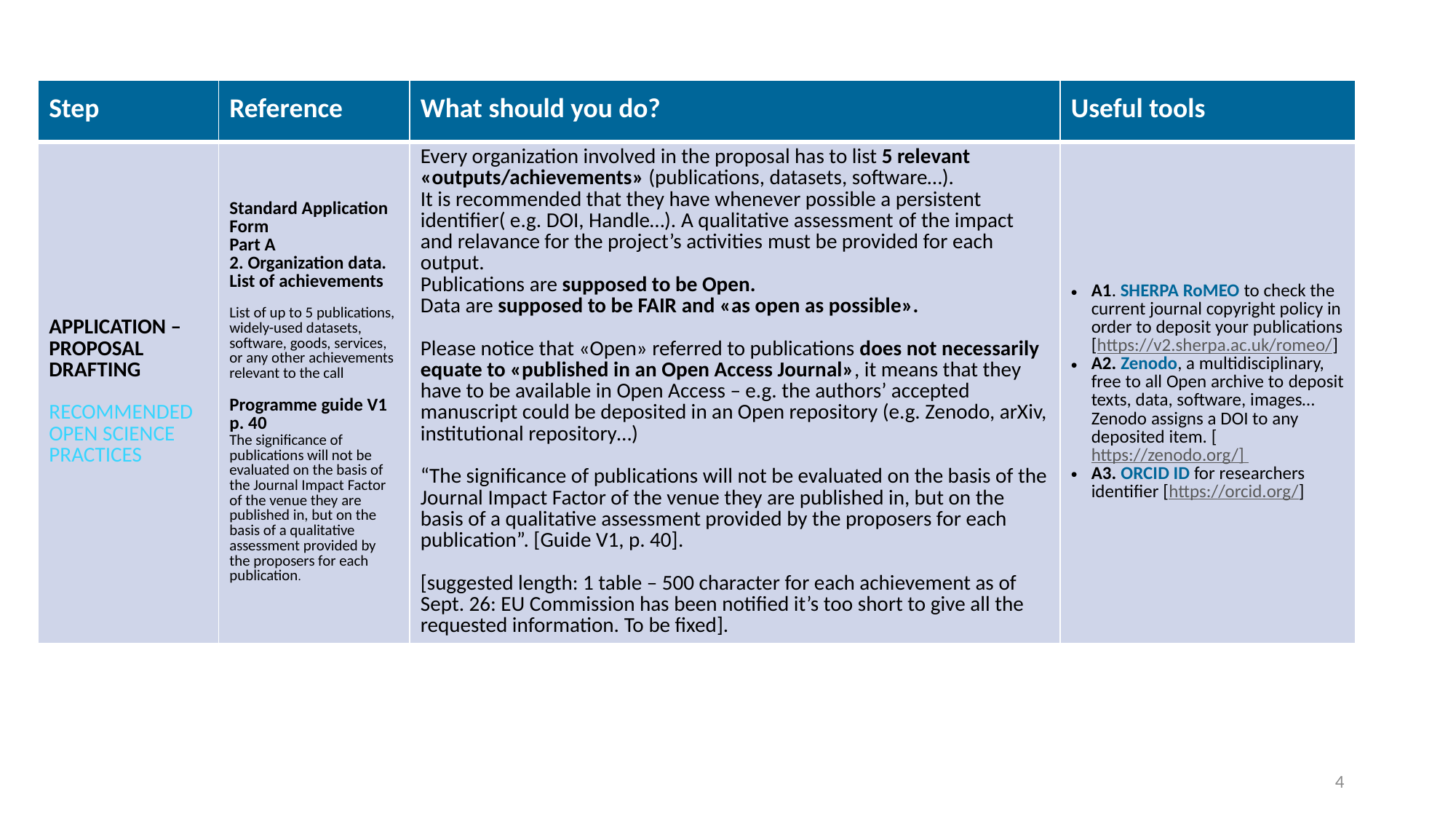

| Step | Reference | What should you do? | Useful tools |
| --- | --- | --- | --- |
| APPLICATION – PROPOSAL DRAFTING RECOMMENDED OPEN SCIENCE PRACTICES | Standard Application Form Part A 2. Organization data. List of achievements List of up to 5 publications, widely-used datasets, software, goods, services, or any other achievements relevant to the call Programme guide V1 p. 40 The significance of publications will not be evaluated on the basis of the Journal Impact Factor of the venue they are published in, but on the basis of a qualitative assessment provided by the proposers for each publication. | Every organization involved in the proposal has to list 5 relevant «outputs/achievements» (publications, datasets, software…). It is recommended that they have whenever possible a persistent identifier( e.g. DOI, Handle…). A qualitative assessment of the impact and relavance for the project’s activities must be provided for each output. Publications are supposed to be Open. Data are supposed to be FAIR and «as open as possible». Please notice that «Open» referred to publications does not necessarily equate to «published in an Open Access Journal», it means that they have to be available in Open Access – e.g. the authors’ accepted manuscript could be deposited in an Open repository (e.g. Zenodo, arXiv, institutional repository…) “The significance of publications will not be evaluated on the basis of the Journal Impact Factor of the venue they are published in, but on the basis of a qualitative assessment provided by the proposers for each publication”. [Guide V1, p. 40]. [suggested length: 1 table – 500 character for each achievement as of Sept. 26: EU Commission has been notified it’s too short to give all the requested information. To be fixed]. | A1. SHERPA RoMEO to check the current journal copyright policy in order to deposit your publications [https://v2.sherpa.ac.uk/romeo/] A2. Zenodo, a multidisciplinary, free to all Open archive to deposit texts, data, software, images… Zenodo assigns a DOI to any deposited item. [https://zenodo.org/] A3. ORCID ID for researchers identifier [https://orcid.org/] |
4